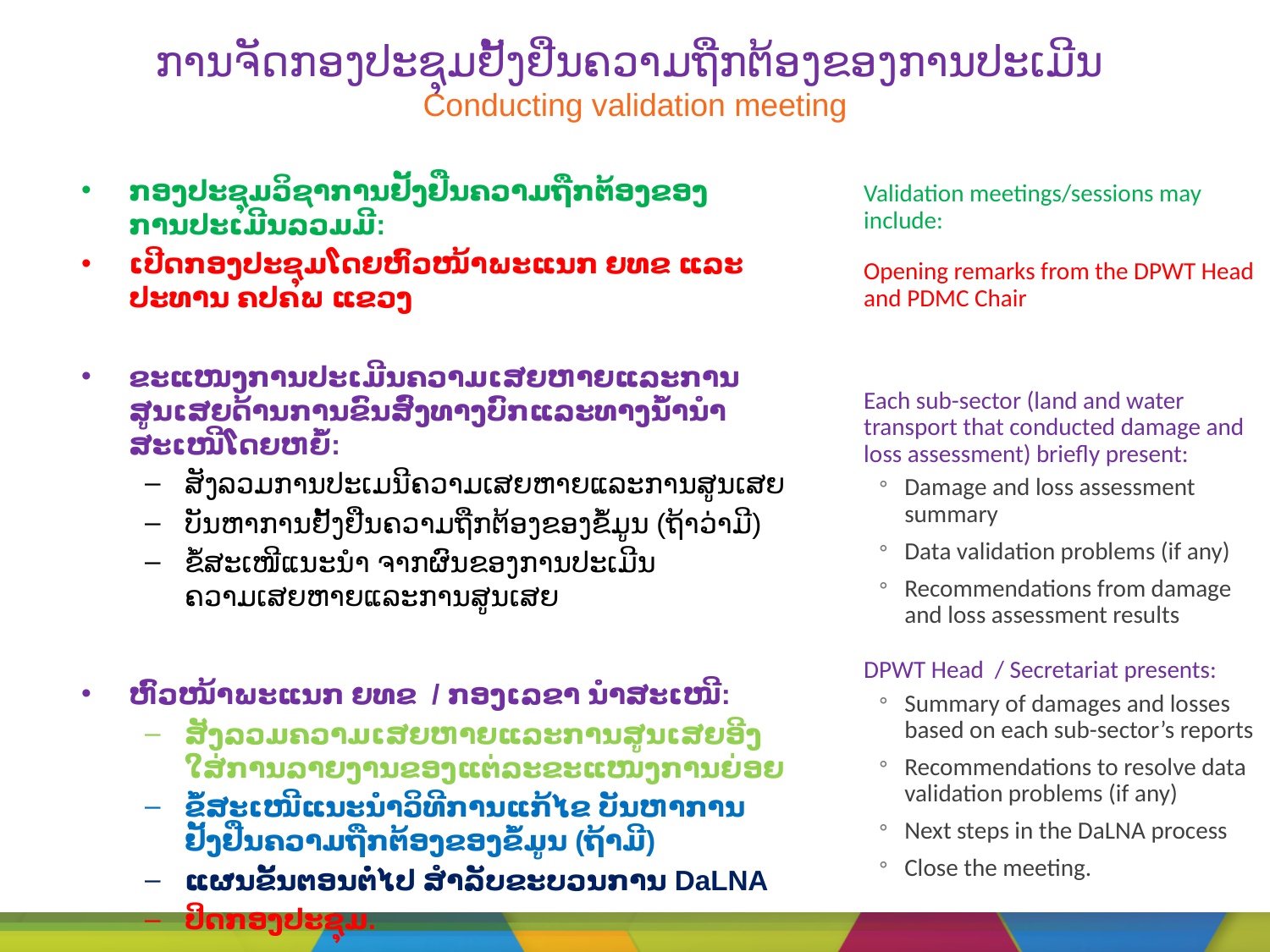

# ການຈັດກອງປະຊຸມຢັ້ງຢືນຄວາມຖືກຕ້ອງຂອງການປະເມີນ Conducting validation meeting
ກອງປະຊຸມວິຊາການຢັ້ງຢືນຄວາມຖືກຕ້ອງຂອງການປະເມີນລວມມີ:
ເປີດກອງປະຊຸມໂດຍຫົວໜ້າພະແນກ ຍທຂ ແລະ ປະທານ ຄປຄພ ແຂວງ

ຂະແໜງການປະເມີນຄວາມເສຍຫາຍແລະການສູນເສຍດ້ານການຂົນສົ່ງທາງບົກແລະທາງນໍ້ານໍາສະເໜີໂດຍຫຍໍ້:
ສັງລວມການປະເມນີຄວາມເສຍຫາຍແລະການສູນເສຍ
ບັນຫາການຢັ້ງຢືນຄວາມຖືກຕ້ອງຂອງຂໍ້ມູນ (ຖ້າວ່າມີ)
ຂໍ້ສະເໜີແນະນໍາ ຈາກຜົນຂອງການປະເມີນຄວາມເສຍຫາຍແລະການສູນເສຍ

ຫົວໜ້າພະແນກ ຍທຂ  / ກອງເລຂາ ນໍາສະເໜີ:
ສັງລວມຄວາມເສຍຫາຍແລະການສູນເສຍອີງໃສ່ການລາຍງານຂອງແຕ່ລະຂະແໜງການຍ່ອຍ
ຂໍ້ສະເໜີແນະນໍາວິທີການແກ້ໄຂ ບັນຫາການຢັ້ງຢືນຄວາມຖືກຕ້ອງຂອງຂໍ້ມູນ (ຖ້າມີ)
ແຜນຂັ້ນຕອນຕໍ່ໄປ ສໍາລັບຂະບວນການ DaLNA
ປິດກອງປະຊຸມ.

Validation meetings/sessions may include:
Opening remarks from the DPWT Head and PDMC Chair

Each sub-sector (land and water transport that conducted damage and loss assessment) briefly present:
Damage and loss assessment summary
Data validation problems (if any)
Recommendations from damage and loss assessment results
DPWT Head  / Secretariat presents:
Summary of damages and losses based on each sub-sector’s reports
Recommendations to resolve data validation problems (if any)
Next steps in the DaLNA process
Close the meeting.